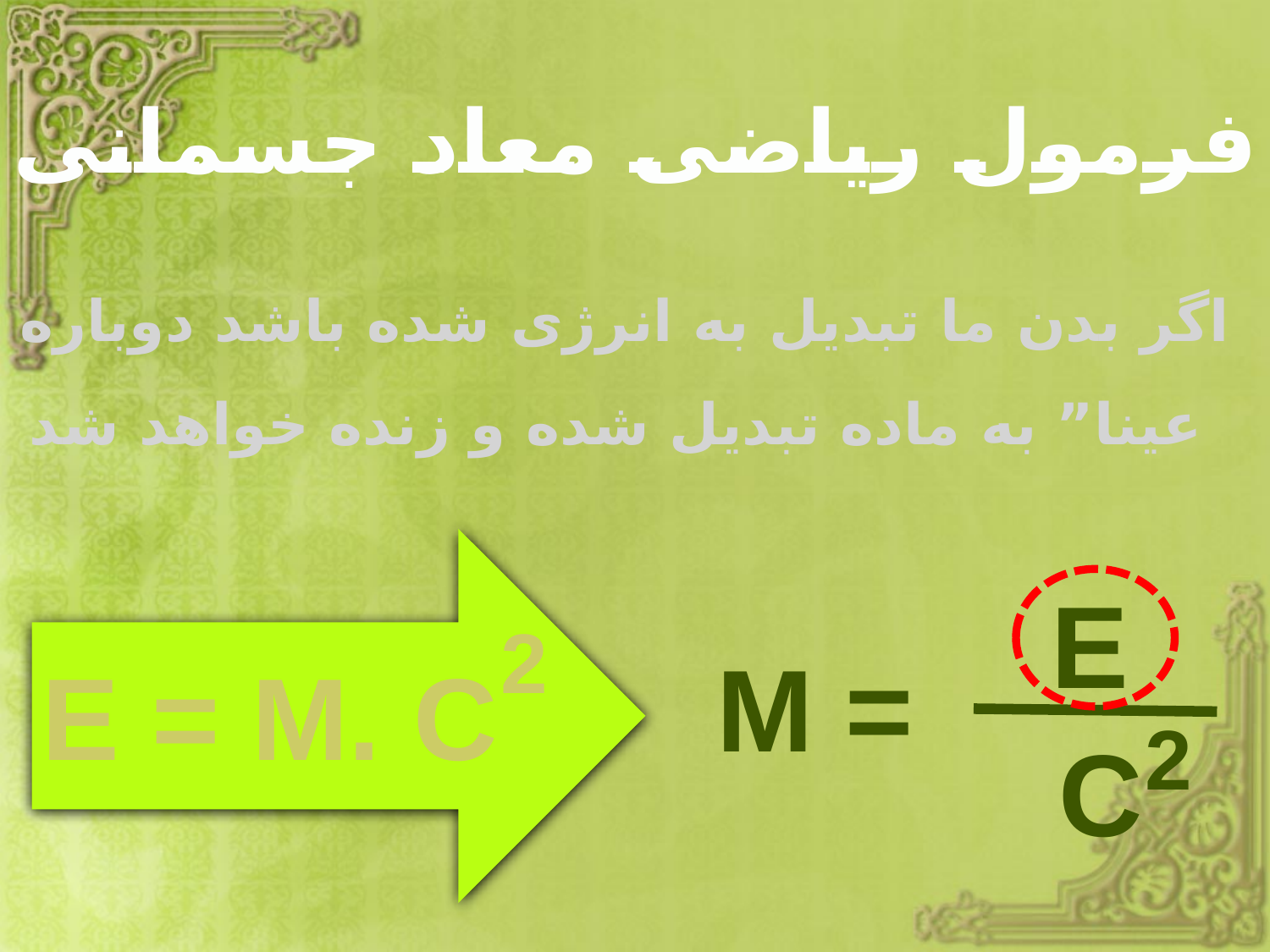

# فرمول ریاضی معاد جسمانی
 اگر بدن ما تبدیل به انرژی شده باشد دوباره عینا” به ماده تبدیل شده و زنده خواهد شد

E
M =
2
 C

2
E = M. C